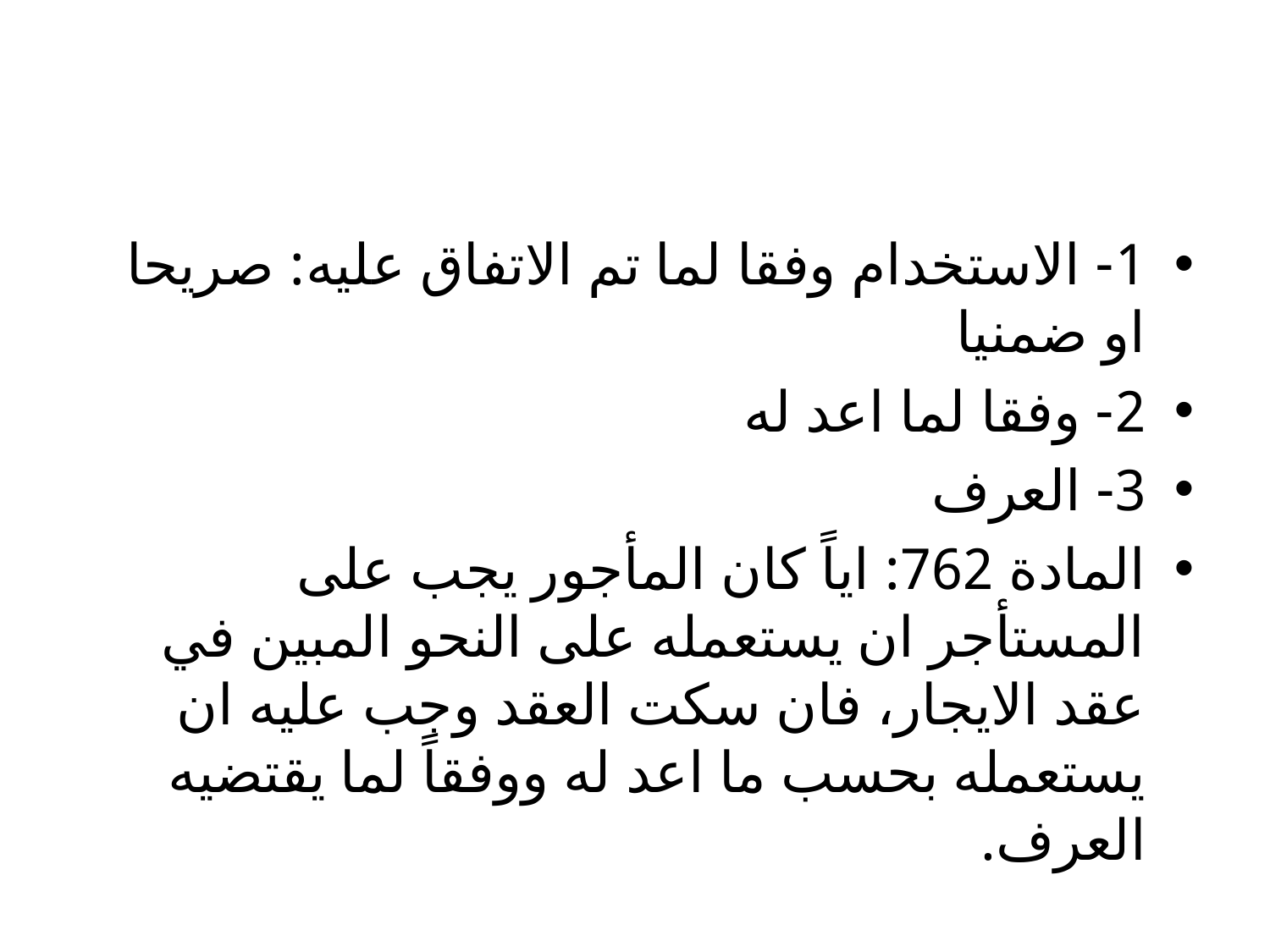

#
1- الاستخدام وفقا لما تم الاتفاق عليه: صريحا او ضمنيا
2- وفقا لما اعد له
3- العرف
المادة 762: اياً كان المأجور يجب على المستأجر ان يستعمله على النحو المبین في عقد الايجار، فان سكت العقد وجب علیه ان يستعمله بحسب ما اعد له ووفقاً لما يقتضیه العرف.